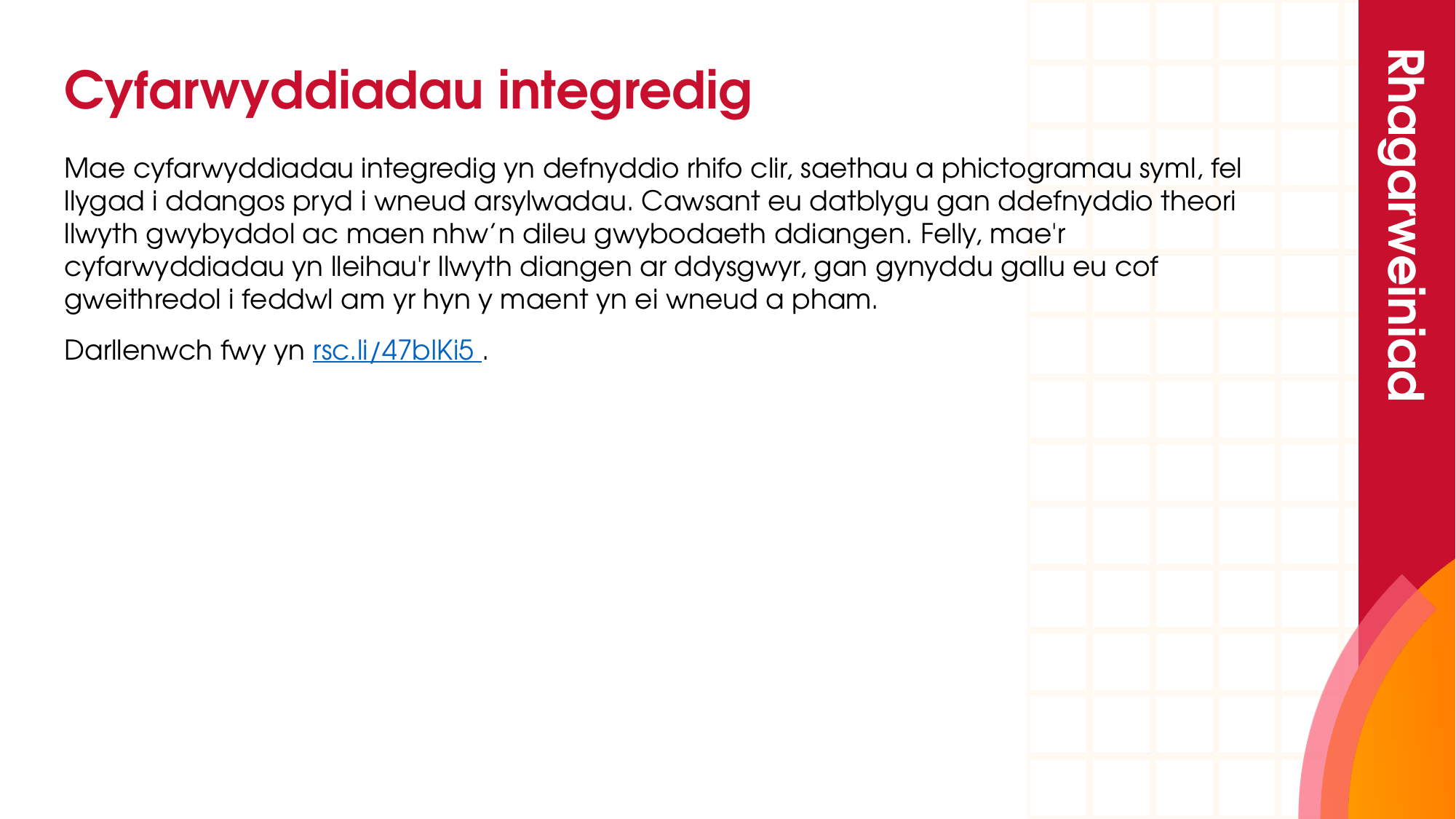

# Cyfarwyddiadau integredig
Mae cyfarwyddiadau integredig yn defnyddio rhifo clir, saethau a phictogramau syml, fel llygad i ddangos pryd i wneud arsylwadau. Cawsant eu datblygu gan ddefnyddio theori llwyth gwybyddol ac maen nhw’n dileu gwybodaeth ddiangen. Felly, mae'r cyfarwyddiadau yn lleihau'r llwyth diangen ar ddysgwyr, gan gynyddu gallu eu cof gweithredol i feddwl am yr hyn y maent yn ei wneud a pham.
Darllenwch fwy yn rsc.li/47bIKi5 .

Rhagarweiniad